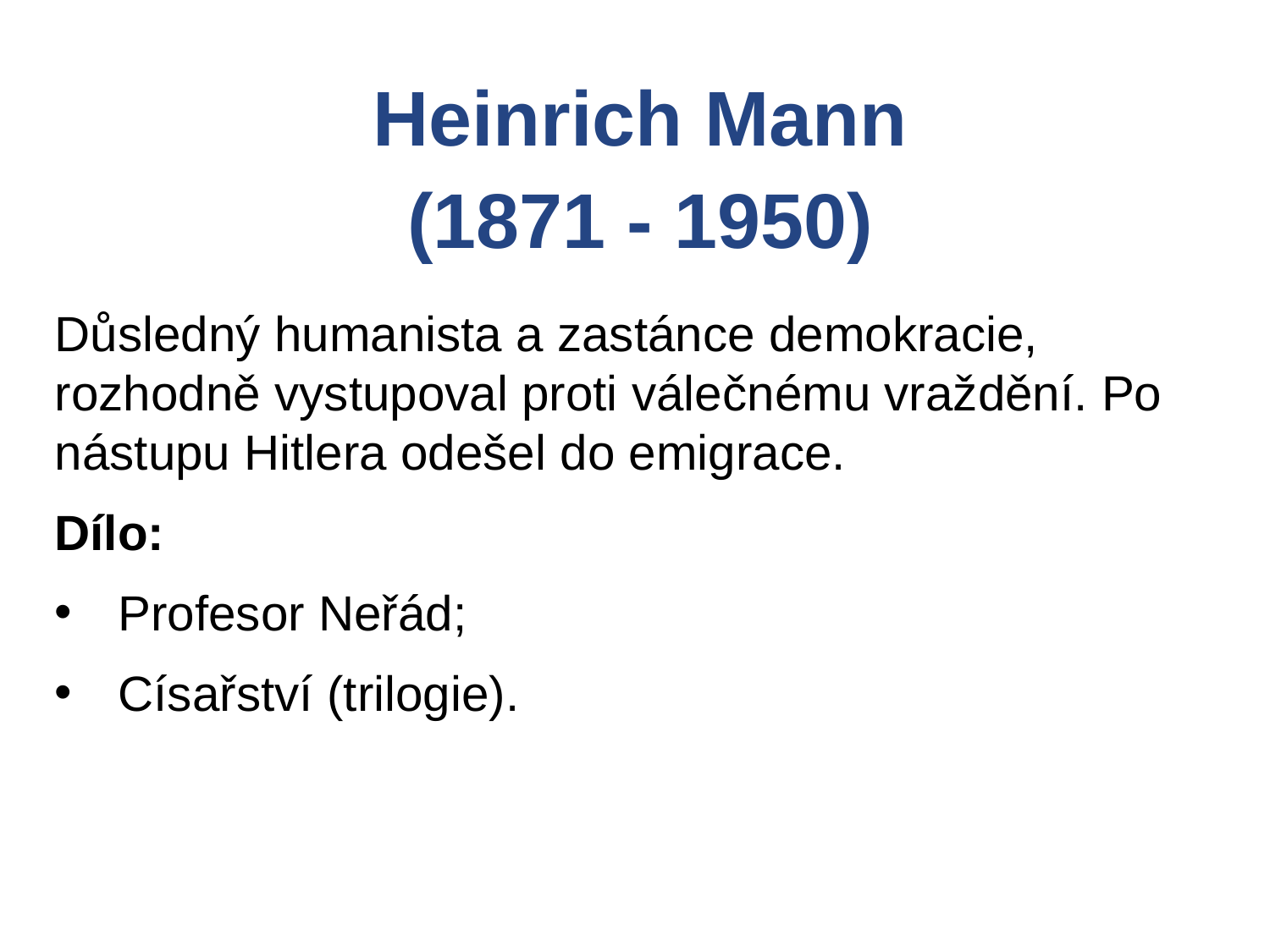

Heinrich Mann
(1871 - 1950)
Důsledný humanista a zastánce demokracie, rozhodně vystupoval proti válečnému vraždění. Po nástupu Hitlera odešel do emigrace.
Dílo:
Profesor Neřád;
Císařství (trilogie).